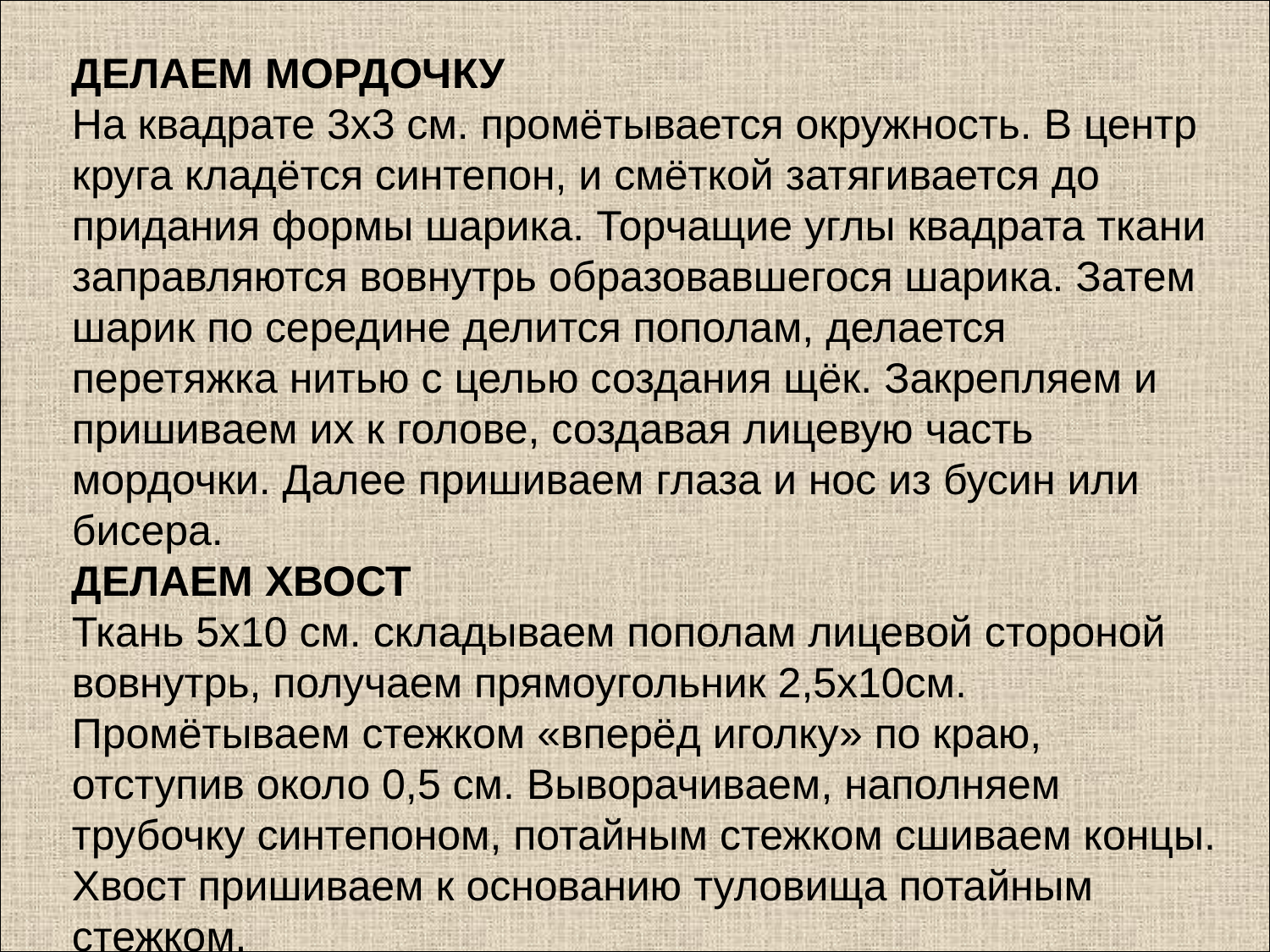

Делаем мордочку
На квадрате 3х3 см. промётывается окружность. В центр круга кладётся синтепон, и смёткой затягивается до придания формы шарика. Торчащие углы квадрата ткани заправляются вовнутрь образовавшегося шарика. Затем шарик по середине делится пополам, делается перетяжка нитью с целью создания щёк. Закрепляем и пришиваем их к голове, создавая лицевую часть мордочки. Далее пришиваем глаза и нос из бусин или бисера.
Делаем хвост
Ткань 5х10 см. складываем пополам лицевой стороной вовнутрь, получаем прямоугольник 2,5х10см. Промётываем стежком «вперёд иголку» по краю, отступив около 0,5 см. Выворачиваем, наполняем трубочку синтепоном, потайным стежком сшиваем концы. Хвост пришиваем к основанию туловища потайным стежком.
И последнее:
украшаем котика лентой, завязывая её бантом на шее.